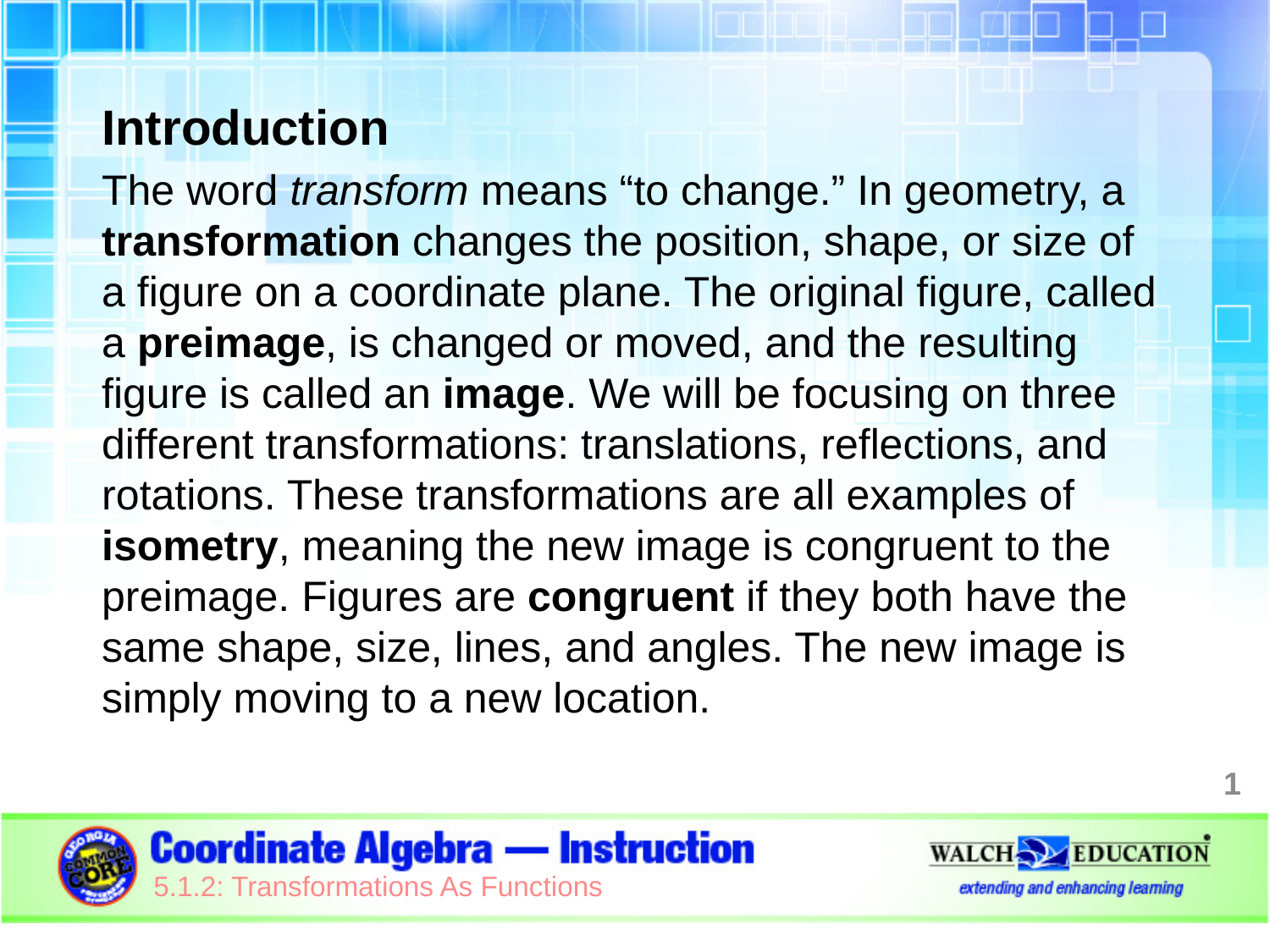

Introduction
The word transform means “to change.” In geometry, a transformation changes the position, shape, or size of a figure on a coordinate plane. The original figure, called a preimage, is changed or moved, and the resulting figure is called an image. We will be focusing on three different transformations: translations, reflections, and rotations. These transformations are all examples of isometry, meaning the new image is congruent to the preimage. Figures are congruent if they both have the same shape, size, lines, and angles. The new image is simply moving to a new location.
1
5.1.2: Transformations As Functions